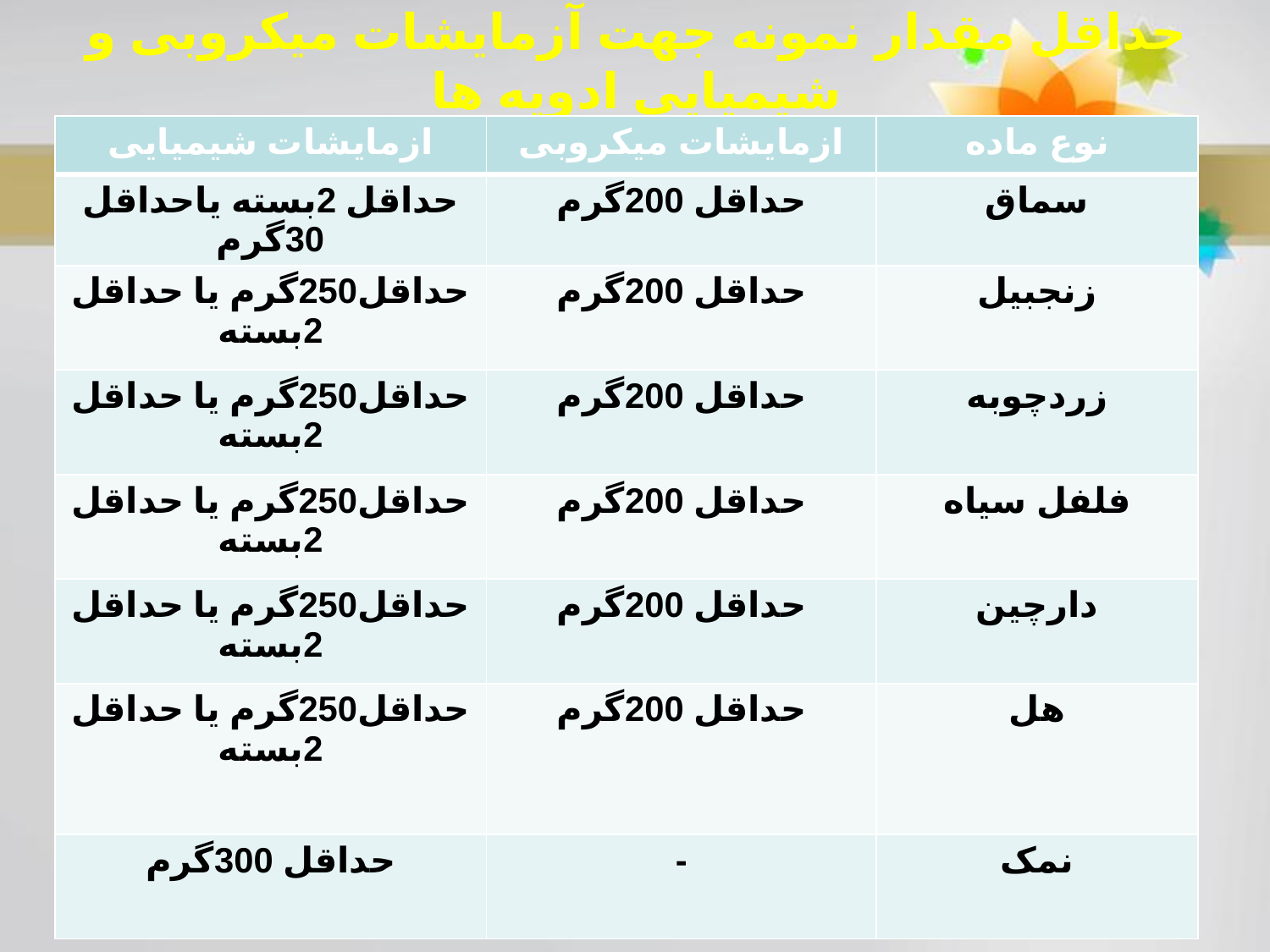

# حداقل مقدار نمونه جهت آزمایشات میکروبی و شیمیایی ادویه ها
| ازمایشات شیمیایی | ازمایشات میکروبی | نوع ماده |
| --- | --- | --- |
| حداقل 2بسته یاحداقل 30گرم | حداقل 200گرم | سماق |
| حداقل250گرم یا حداقل 2بسته | حداقل 200گرم | زنجبیل |
| حداقل250گرم یا حداقل 2بسته | حداقل 200گرم | زردچوبه |
| حداقل250گرم یا حداقل 2بسته | حداقل 200گرم | فلفل سیاه |
| حداقل250گرم یا حداقل 2بسته | حداقل 200گرم | دارچین |
| حداقل250گرم یا حداقل 2بسته | حداقل 200گرم | هل |
| حداقل 300گرم | - | نمک |